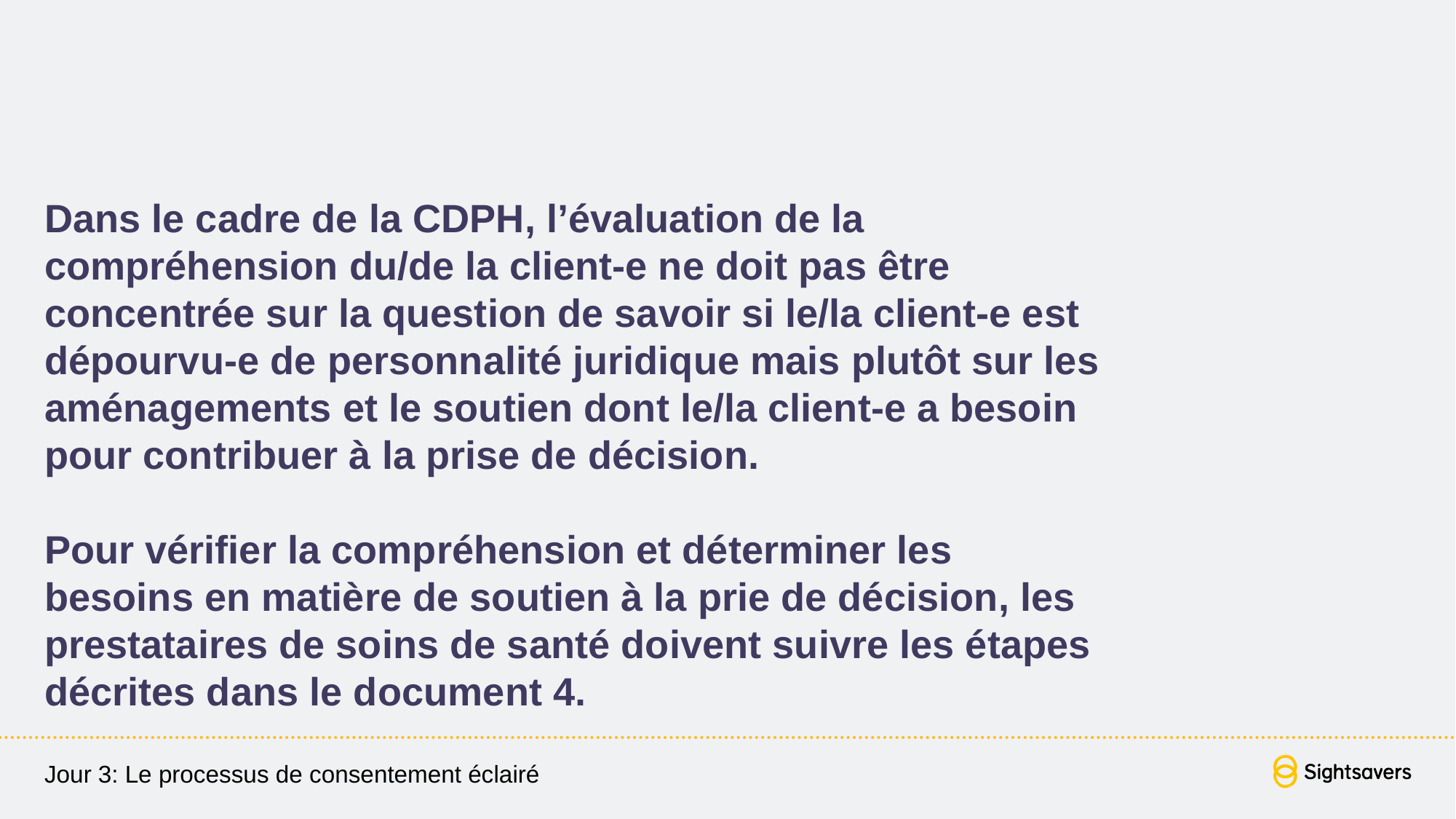

Dans le cadre de la CDPH, l’évaluation de la compréhension du/de la client-e ne doit pas être concentrée sur la question de savoir si le/la client-e est dépourvu-e de personnalité juridique mais plutôt sur les aménagements et le soutien dont le/la client-e a besoin pour contribuer à la prise de décision.

Pour vérifier la compréhension et déterminer les besoins en matière de soutien à la prie de décision, les prestataires de soins de santé doivent suivre les étapes décrites dans le document 4.
Jour 3: Le processus de consentement éclairé